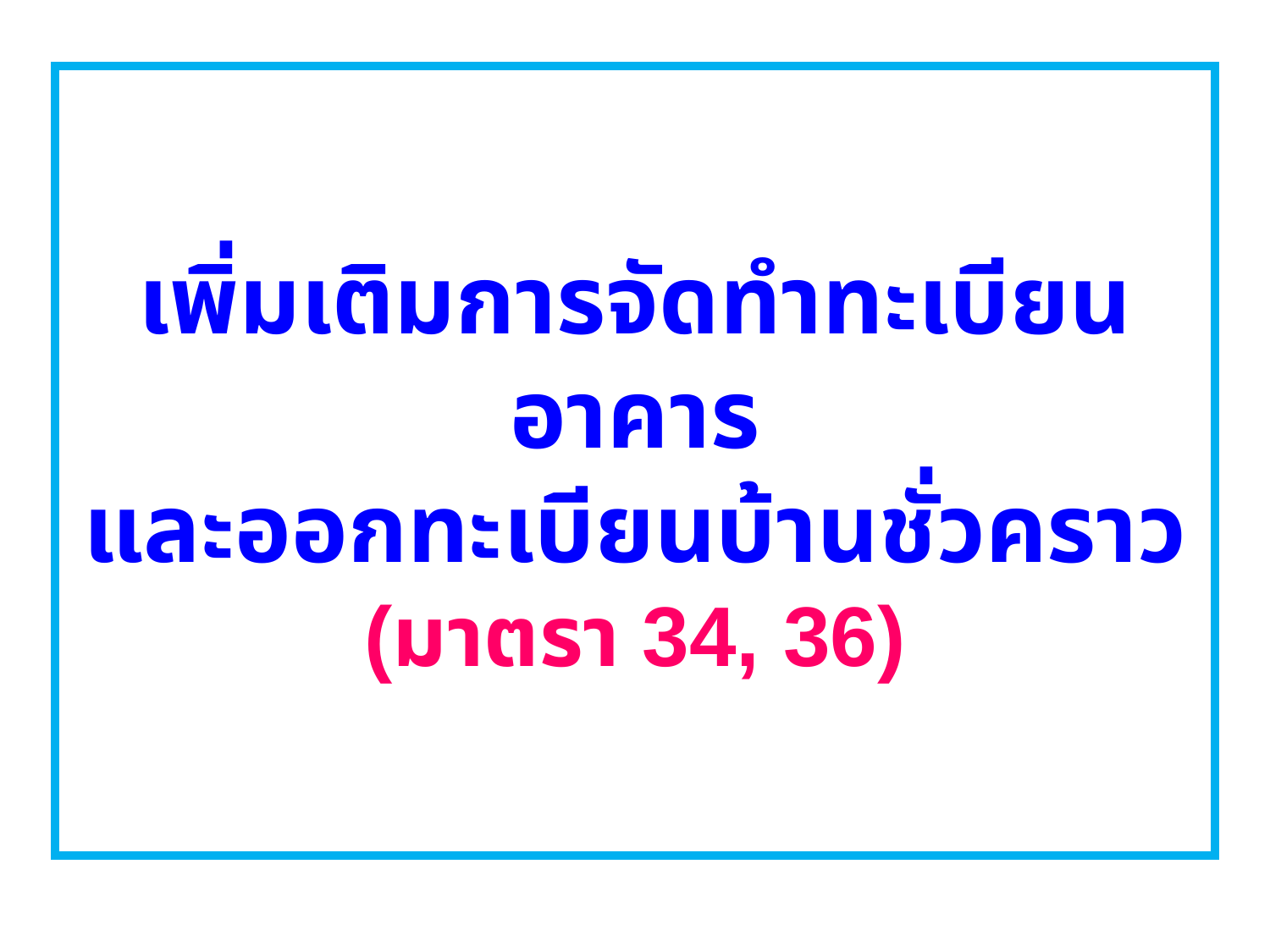

เพิ่มเติมการจัดทำทะเบียนอาคาร
และออกทะเบียนบ้านชั่วคราว
(มาตรา 34, 36)